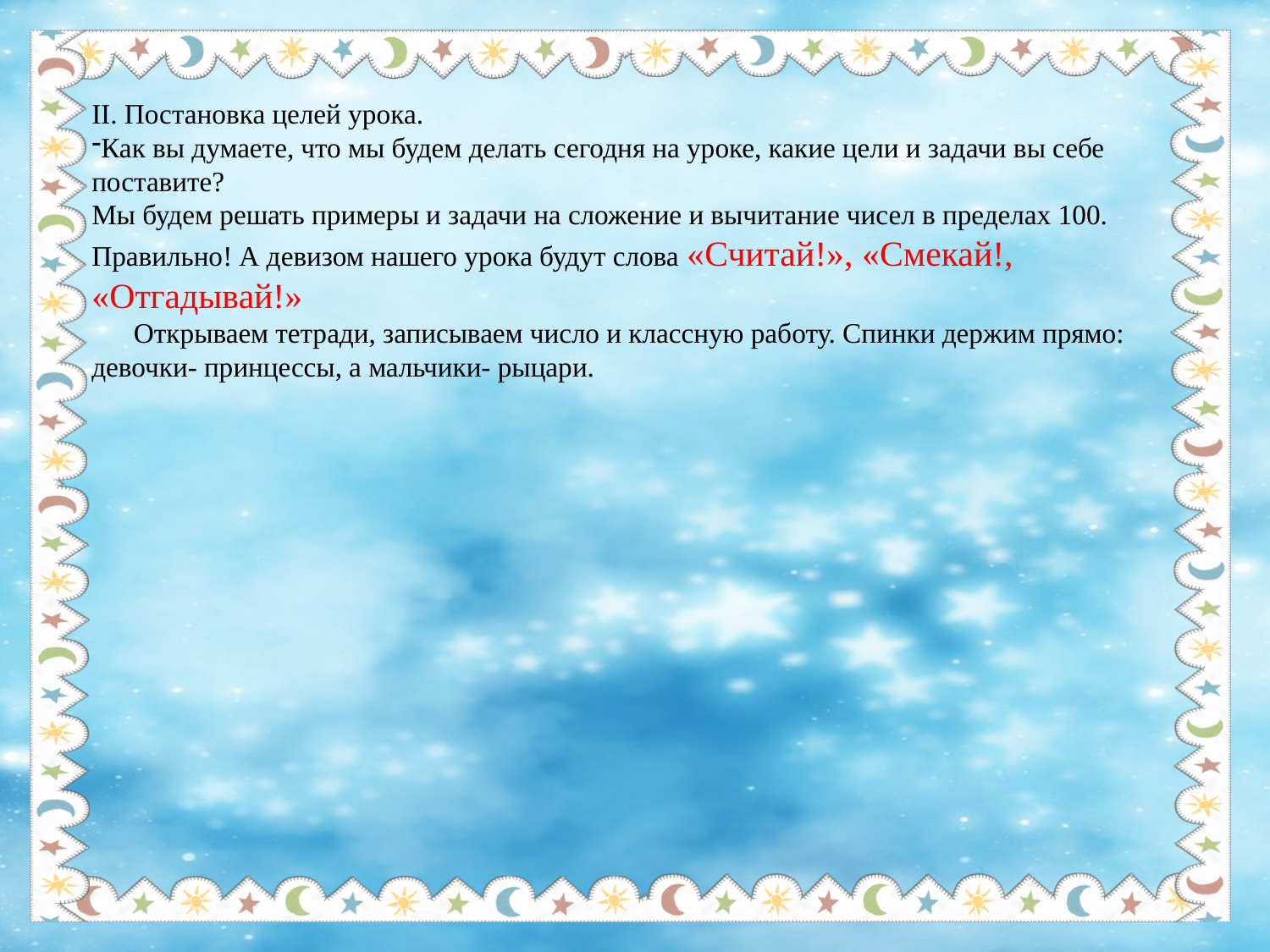

II. Постановка целей урока.
Как вы думаете, что мы будем делать сегодня на уроке, какие цели и задачи вы себе поставите?
Мы будем решать примеры и задачи на сложение и вычитание чисел в пределах 100.
Правильно! А девизом нашего урока будут слова «Считай!», «Смекай!, «Отгадывай!»
      Открываем тетради, записываем число и классную работу. Спинки держим прямо: девочки- принцессы, а мальчики- рыцари.